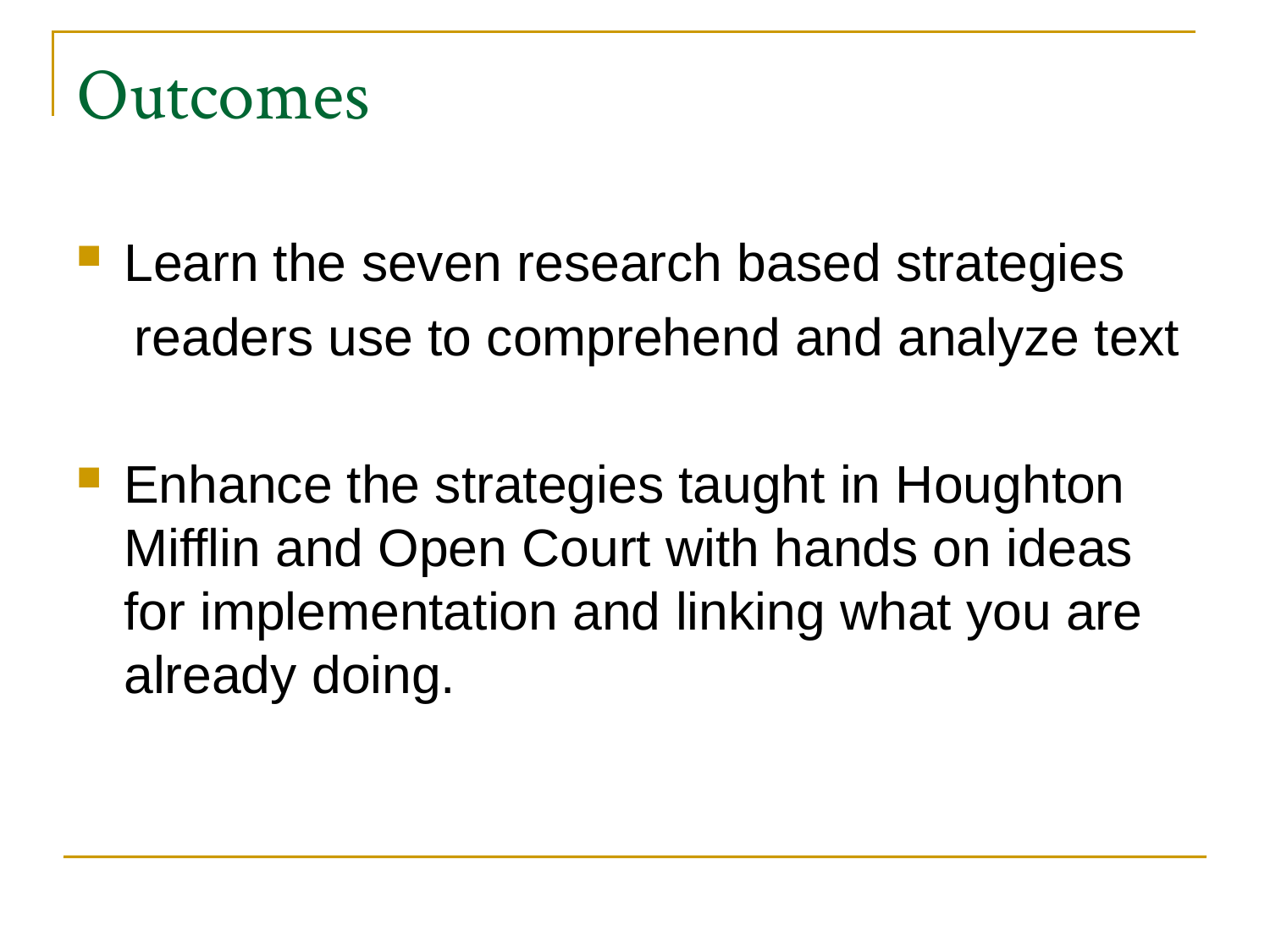

# Outcomes
Learn the seven research based strategies
    readers use to comprehend and analyze text

Enhance the strategies taught in Houghton Mifflin and Open Court with hands on ideas for implementation and linking what you are already doing.